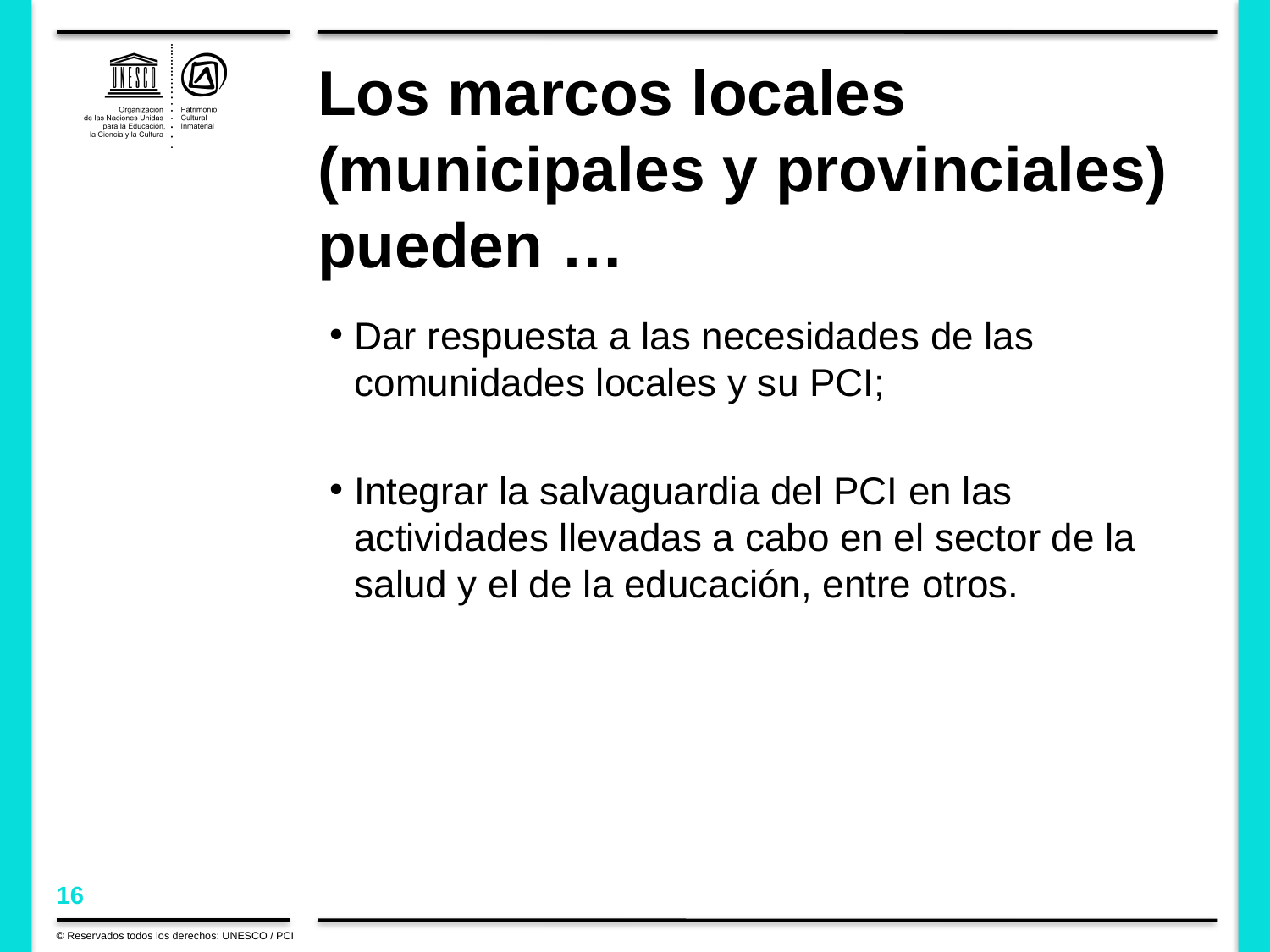

# Los marcos locales (municipales y provinciales) pueden …
Dar respuesta a las necesidades de las comunidades locales y su PCI;

Integrar la salvaguardia del PCI en las actividades llevadas a cabo en el sector de la salud y el de la educación, entre otros.

© Reservados todos los derechos: UNESCO / PCI